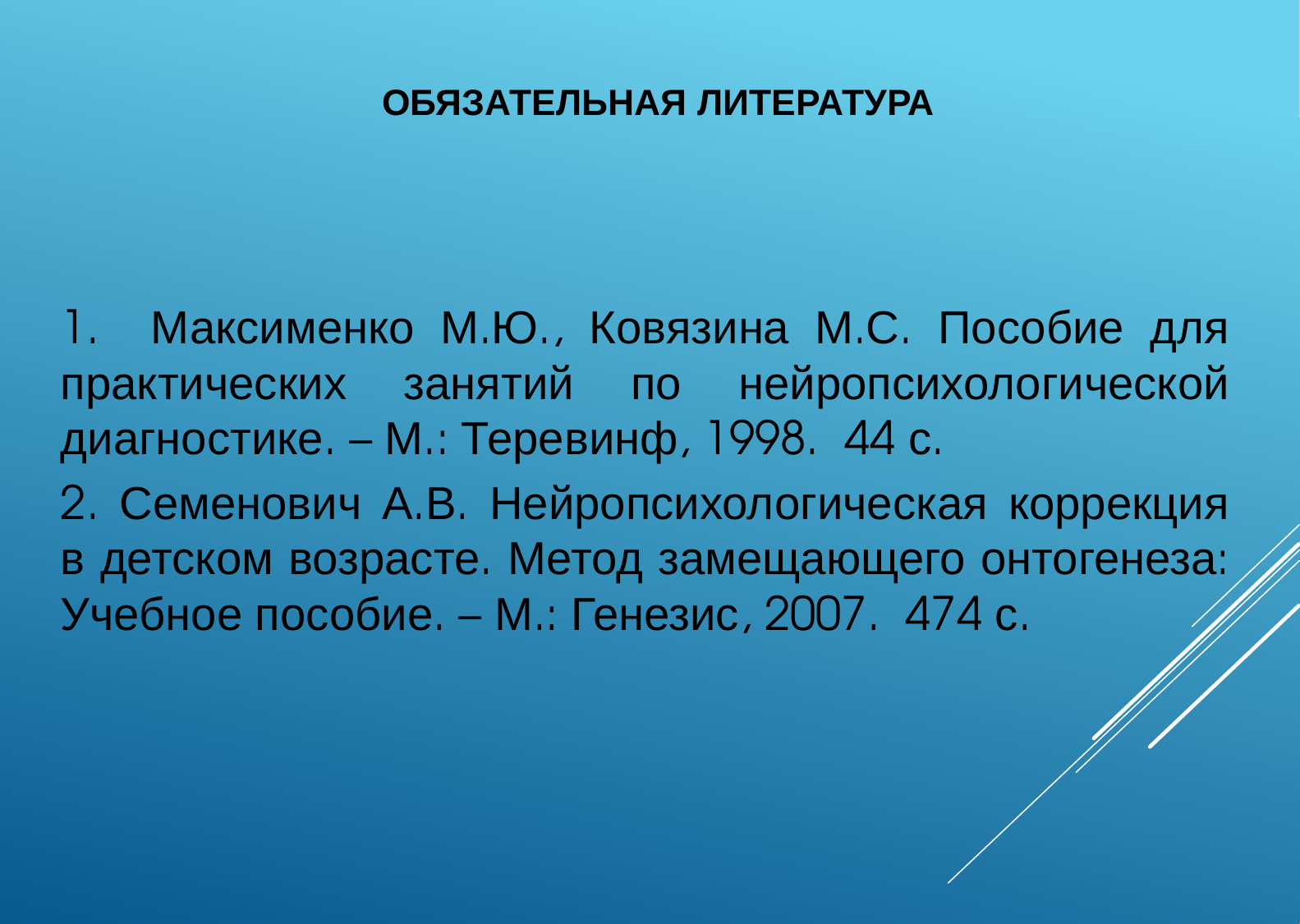

# Обязательная литература
1.  Максименко М.Ю., Ковязина М.С. Пособие для практических занятий по нейропсихологической диагностике. – М.: Теревинф, 1998.  44 с.
2. Семенович А.В. Нейропсихологическая коррекция в детском возрасте. Метод замещающего онтогенеза: Учебное пособие. – М.: Генезис, 2007.  474 с.